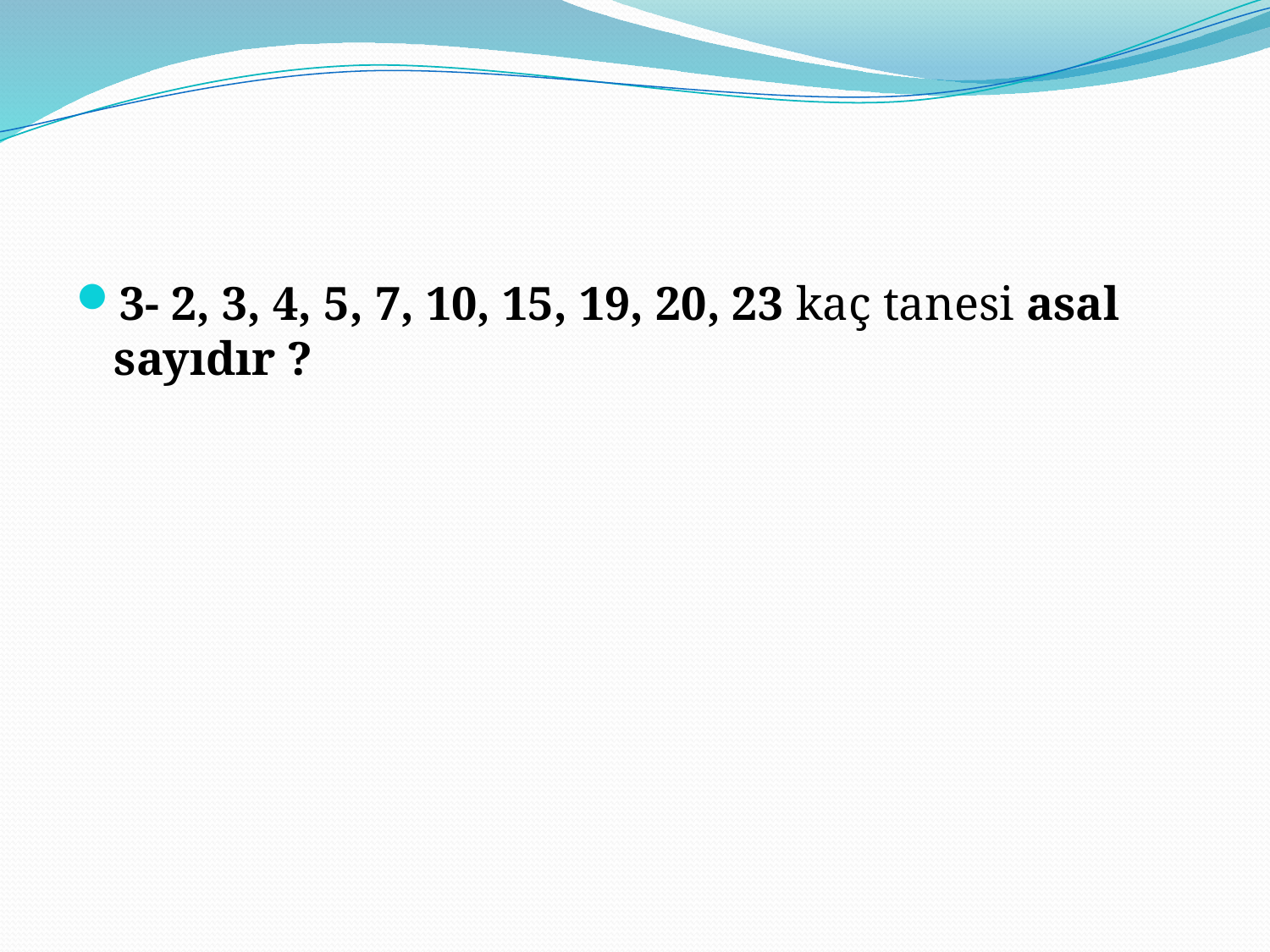

#
3- 2, 3, 4, 5, 7, 10, 15, 19, 20, 23 kaç tanesi asal sayıdır ?